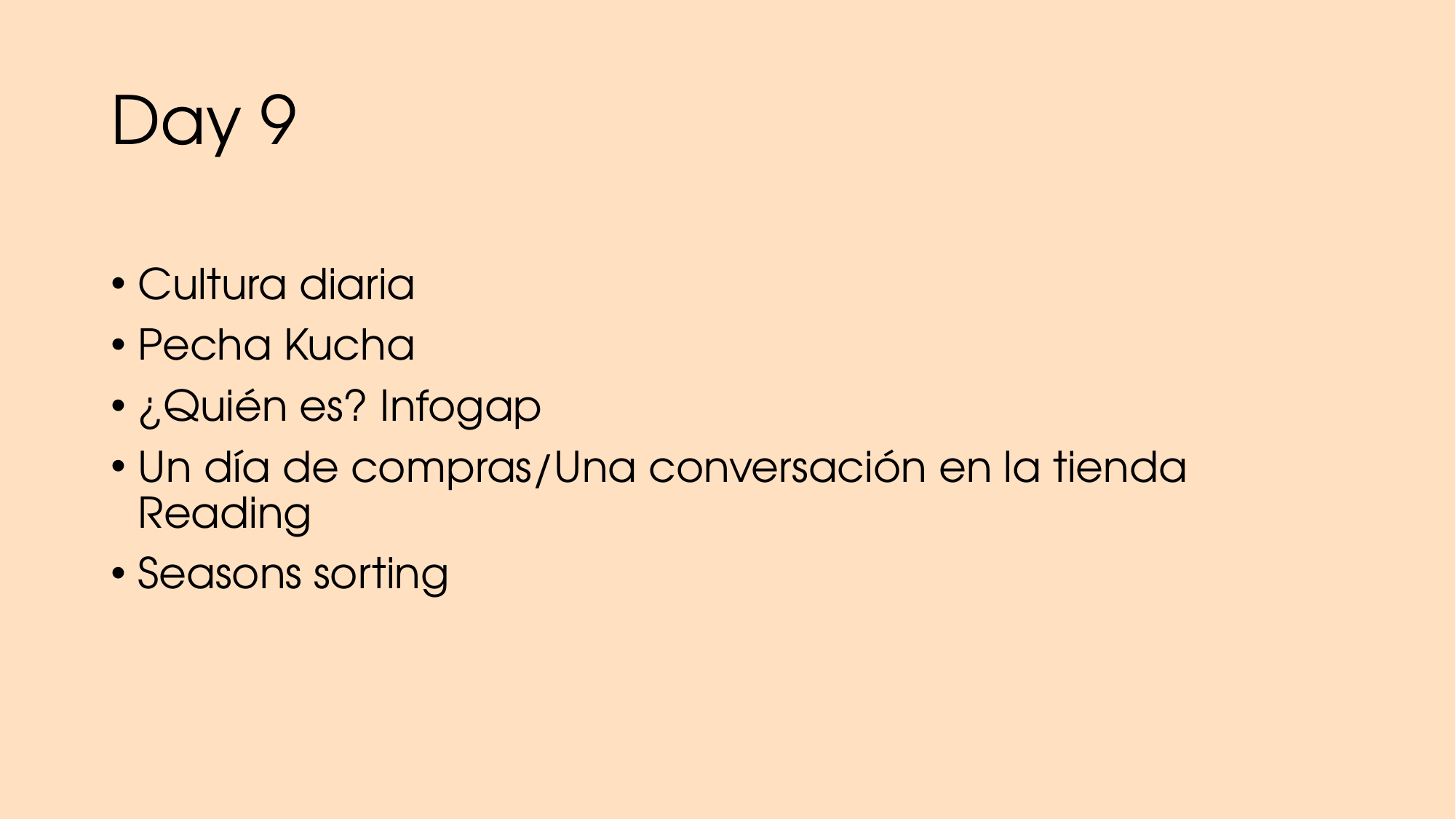

# Day 9
Cultura diaria
Pecha Kucha
¿Quién es? Infogap
Un día de compras/Una conversación en la tienda Reading
Seasons sorting